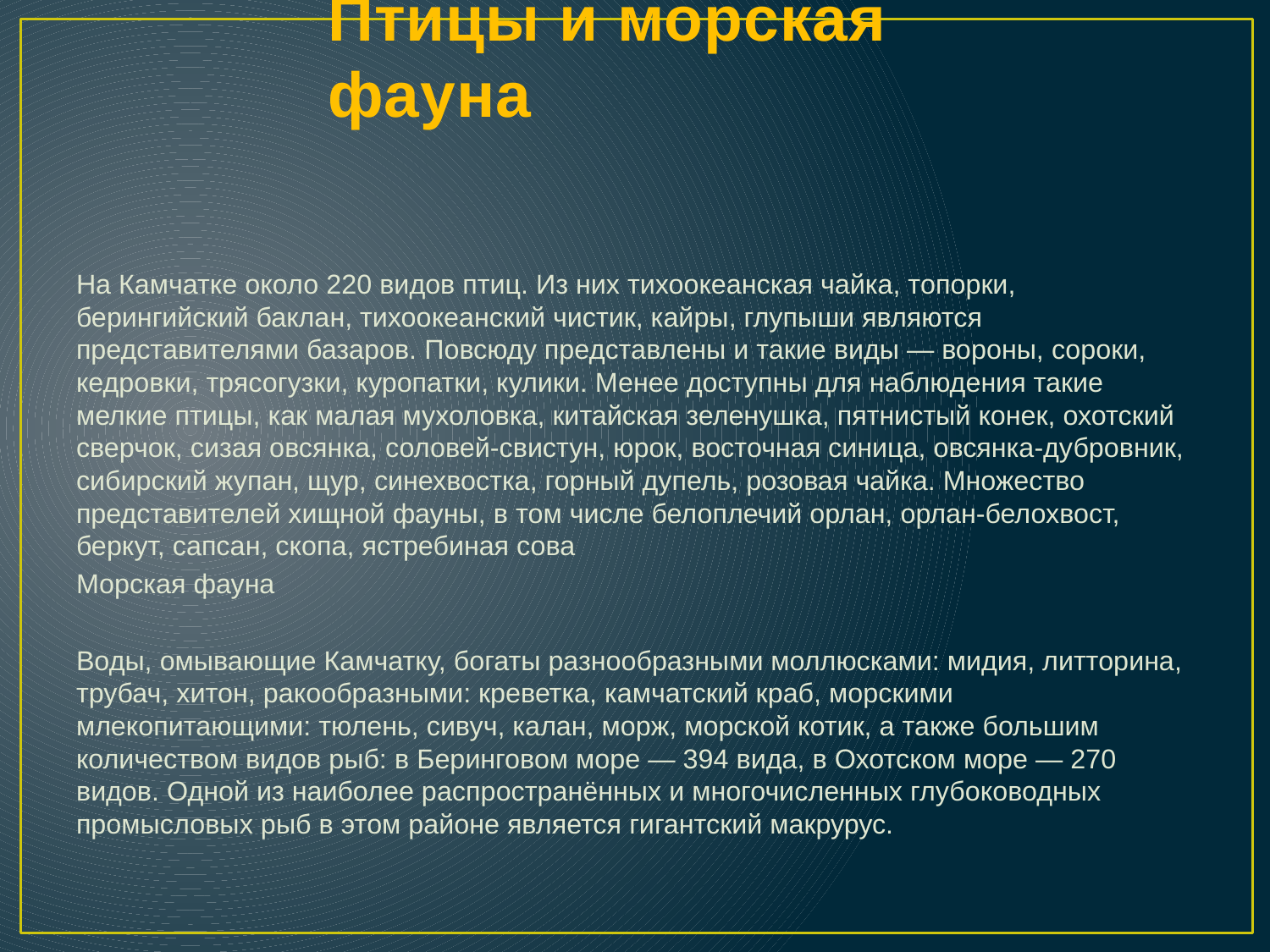

# Птицы и морская фауна

На Камчатке около 220 видов птиц. Из них тихоокеанская чайка, топорки, берингийский баклан, тихоокеанский чистик, кайры, глупыши являются представителями базаров. Повсюду представлены и такие виды — вороны, сороки, кедровки, трясогузки, куропатки, кулики. Менее доступны для наблюдения такие мелкие птицы, как малая мухоловка, китайская зеленушка, пятнистый конек, охотский сверчок, сизая овсянка, соловей-свистун, юрок, восточная синица, овсянка-дубровник, сибирский жупан, щур, синехвостка, горный дупель, розовая чайка. Множество представителей хищной фауны, в том числе белоплечий орлан, орлан-белохвост, беркут, сапсан, скопа, ястребиная сова
Морская фауна

Воды, омывающие Камчатку, богаты разнообразными моллюсками: мидия, литторина, трубач, хитон, ракообразными: креветка, камчатский краб, морскими млекопитающими: тюлень, сивуч, калан, морж, морской котик, а также большим количеством видов рыб: в Беринговом море — 394 вида, в Охотском море — 270 видов. Одной из наиболее распространённых и многочисленных глубоководных промысловых рыб в этом районе является гигантский макрурус.